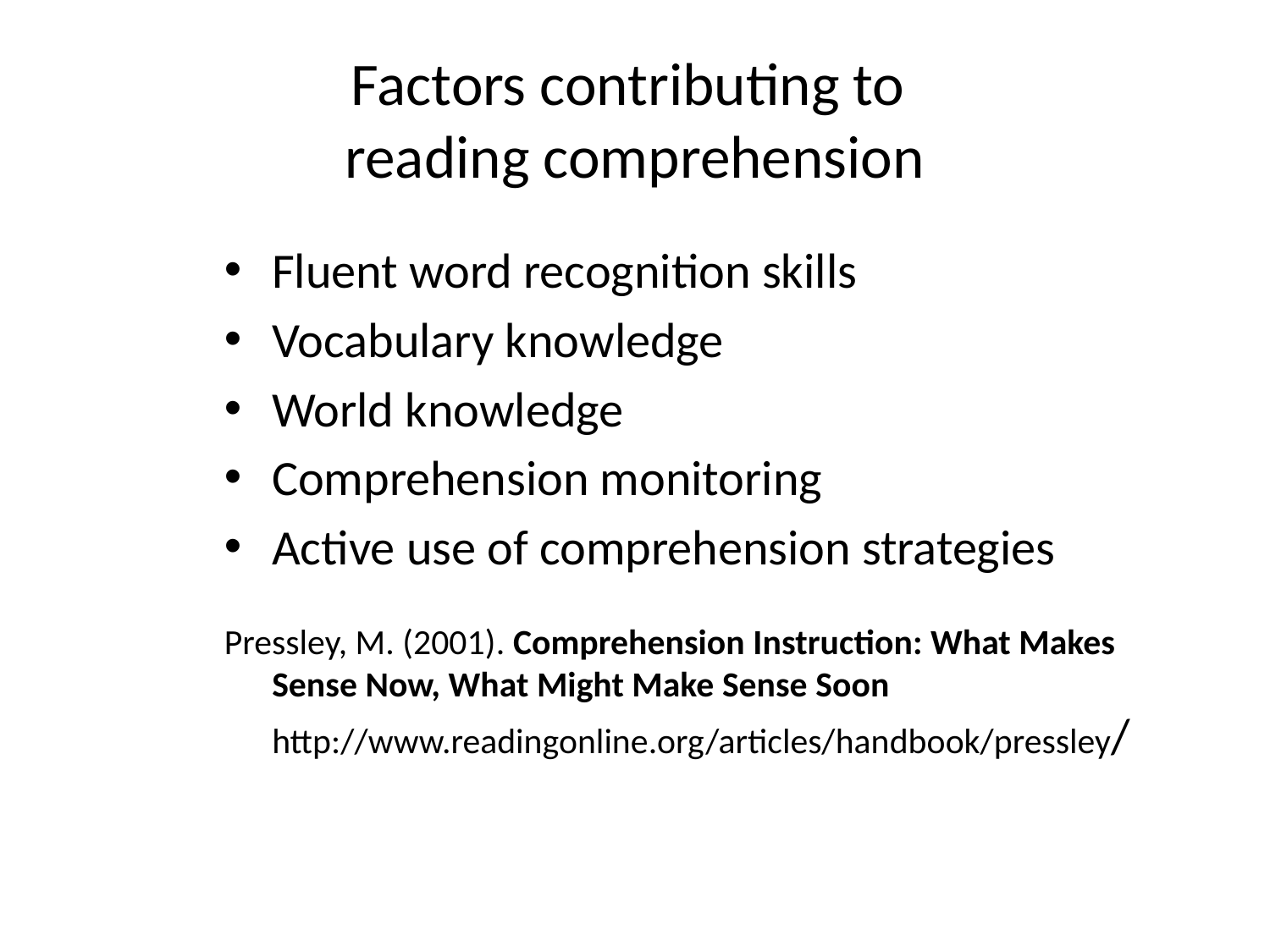

# Factors contributing to reading comprehension
Fluent word recognition skills
Vocabulary knowledge
World knowledge
Comprehension monitoring
Active use of comprehension strategies

Pressley, M. (2001). Comprehension Instruction: What Makes Sense Now, What Might Make Sense Soon http://www.readingonline.org/articles/handbook/pressley/